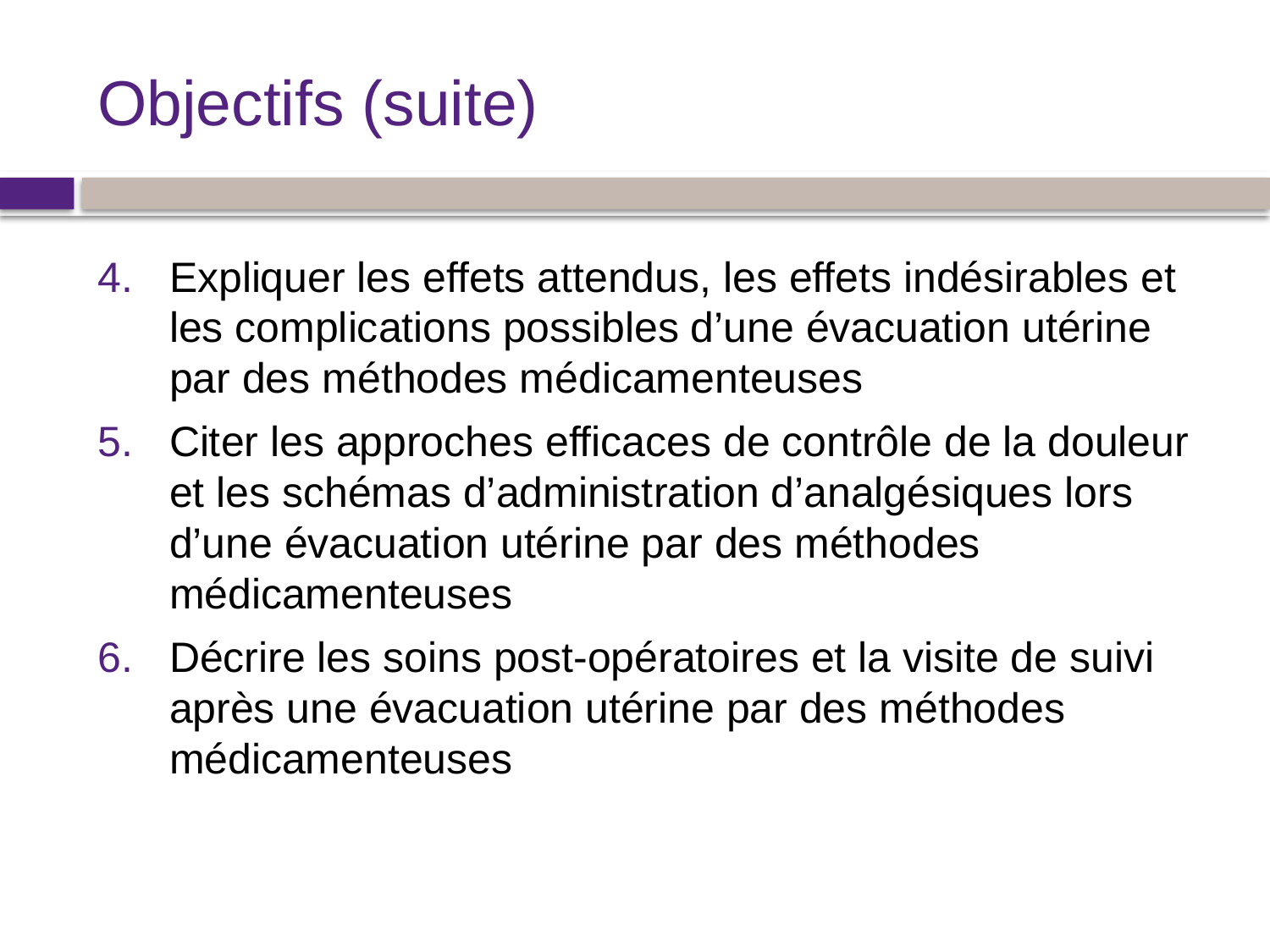

# Objectifs (suite)
Expliquer les effets attendus, les effets indésirables et les complications possibles d’une évacuation utérine par des méthodes médicamenteuses
Citer les approches efficaces de contrôle de la douleur et les schémas d’administration d’analgésiques lors d’une évacuation utérine par des méthodes médicamenteuses
Décrire les soins post-opératoires et la visite de suivi après une évacuation utérine par des méthodes médicamenteuses